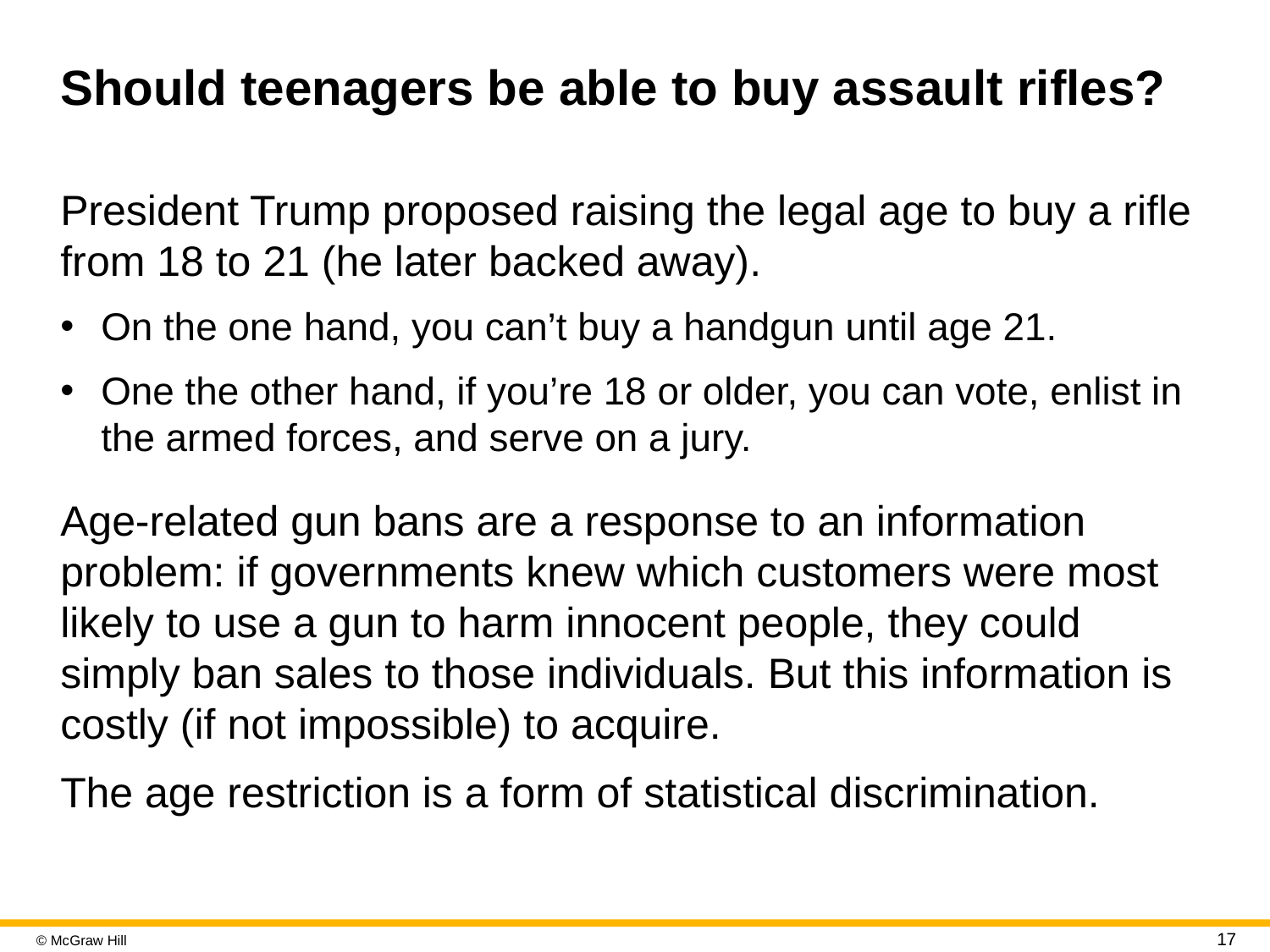

# Should teenagers be able to buy assault rifles?
President Trump proposed raising the legal age to buy a rifle from 18 to 21 (he later backed away).
On the one hand, you can’t buy a handgun until age 21.
One the other hand, if you’re 18 or older, you can vote, enlist in the armed forces, and serve on a jury.
Age-related gun bans are a response to an information problem: if governments knew which customers were most likely to use a gun to harm innocent people, they could simply ban sales to those individuals. But this information is costly (if not impossible) to acquire.
The age restriction is a form of statistical discrimination.